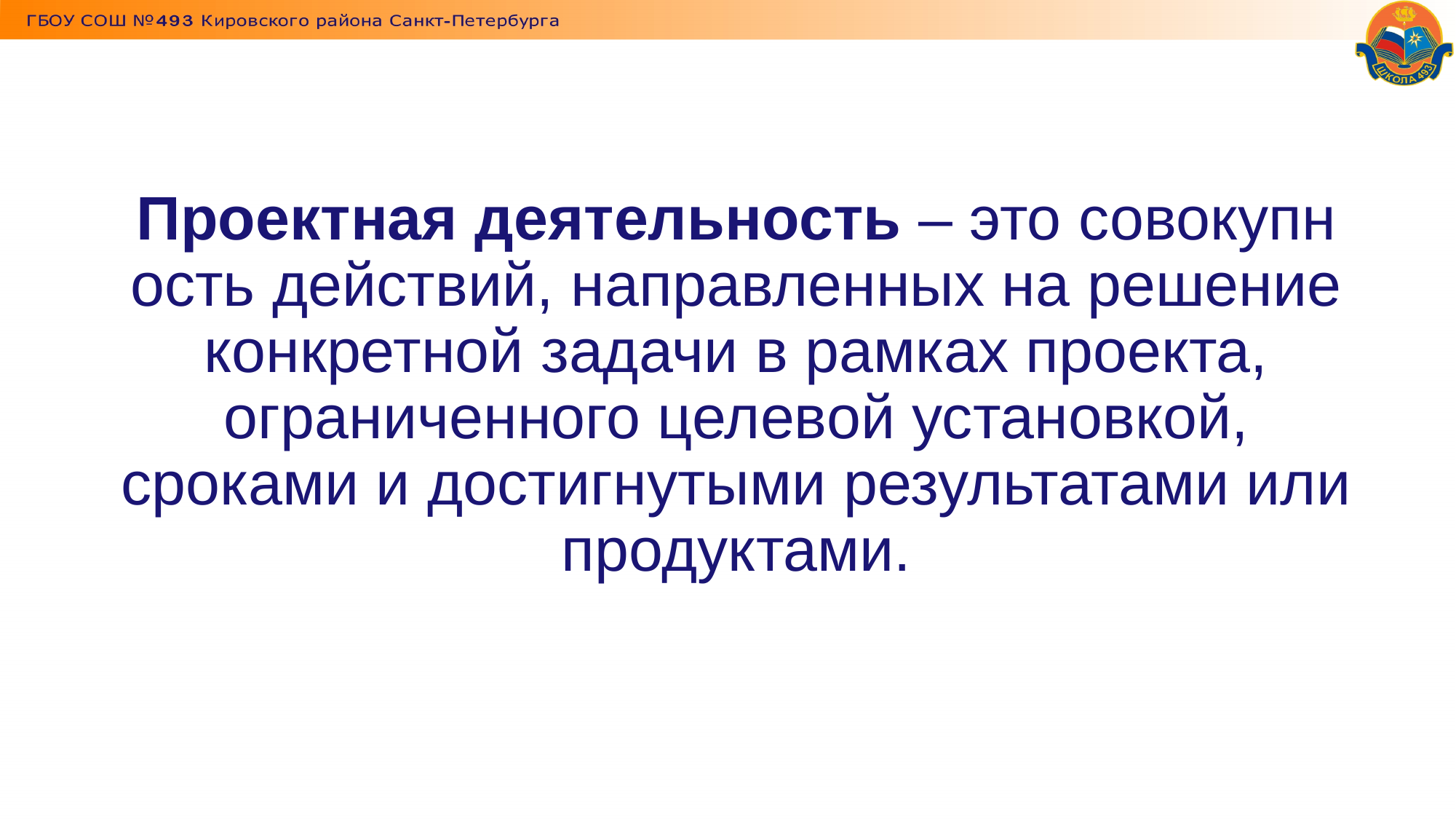

# Проектная деятельность – это совокупность действий, направленных на решение конкретной задачи в рамках проекта, ограниченного целевой установкой, сроками и достигнутыми результатами или продуктами.